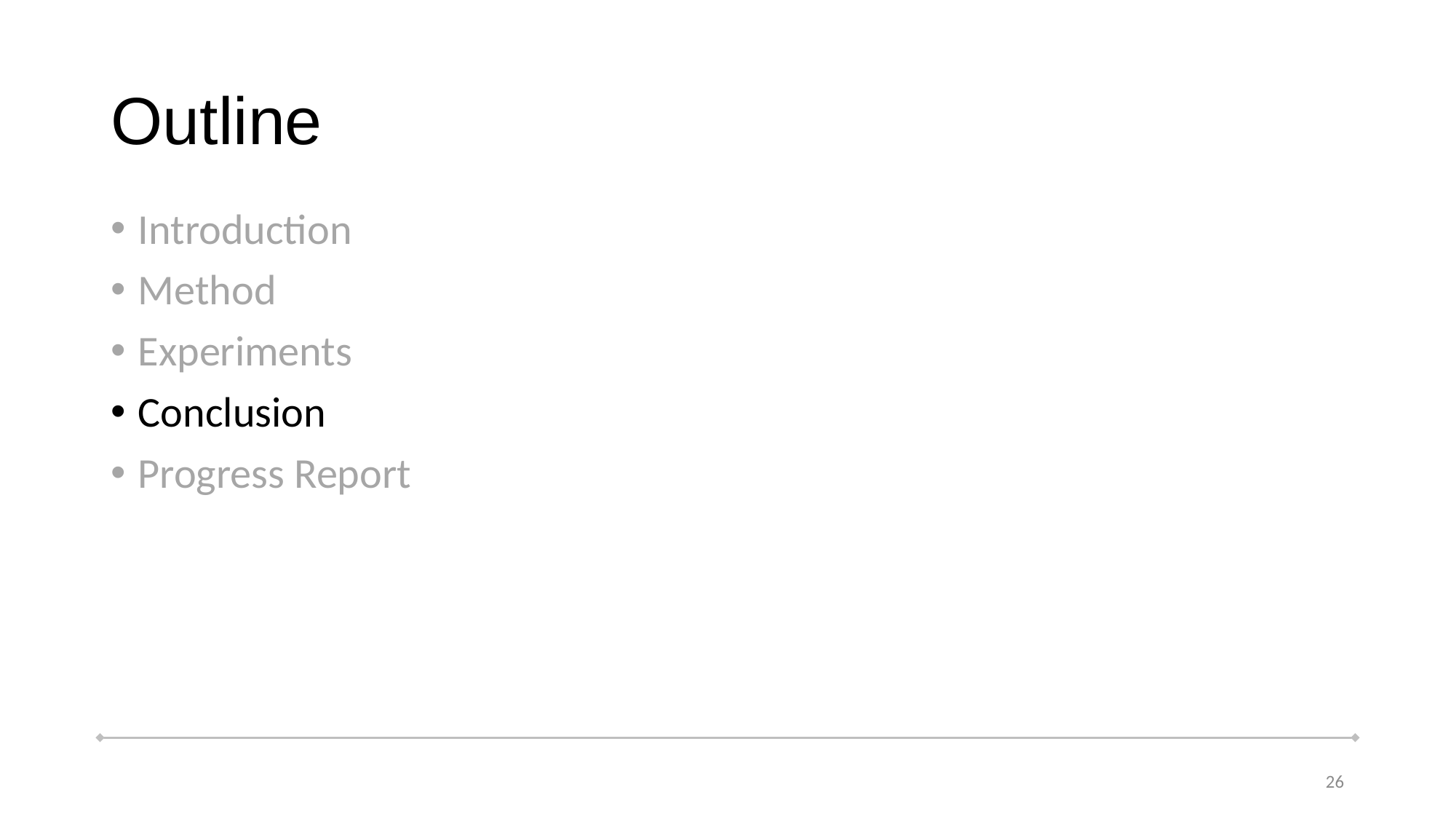

# Outline
Introduction
Method
Experiments
Conclusion
Progress Report
26